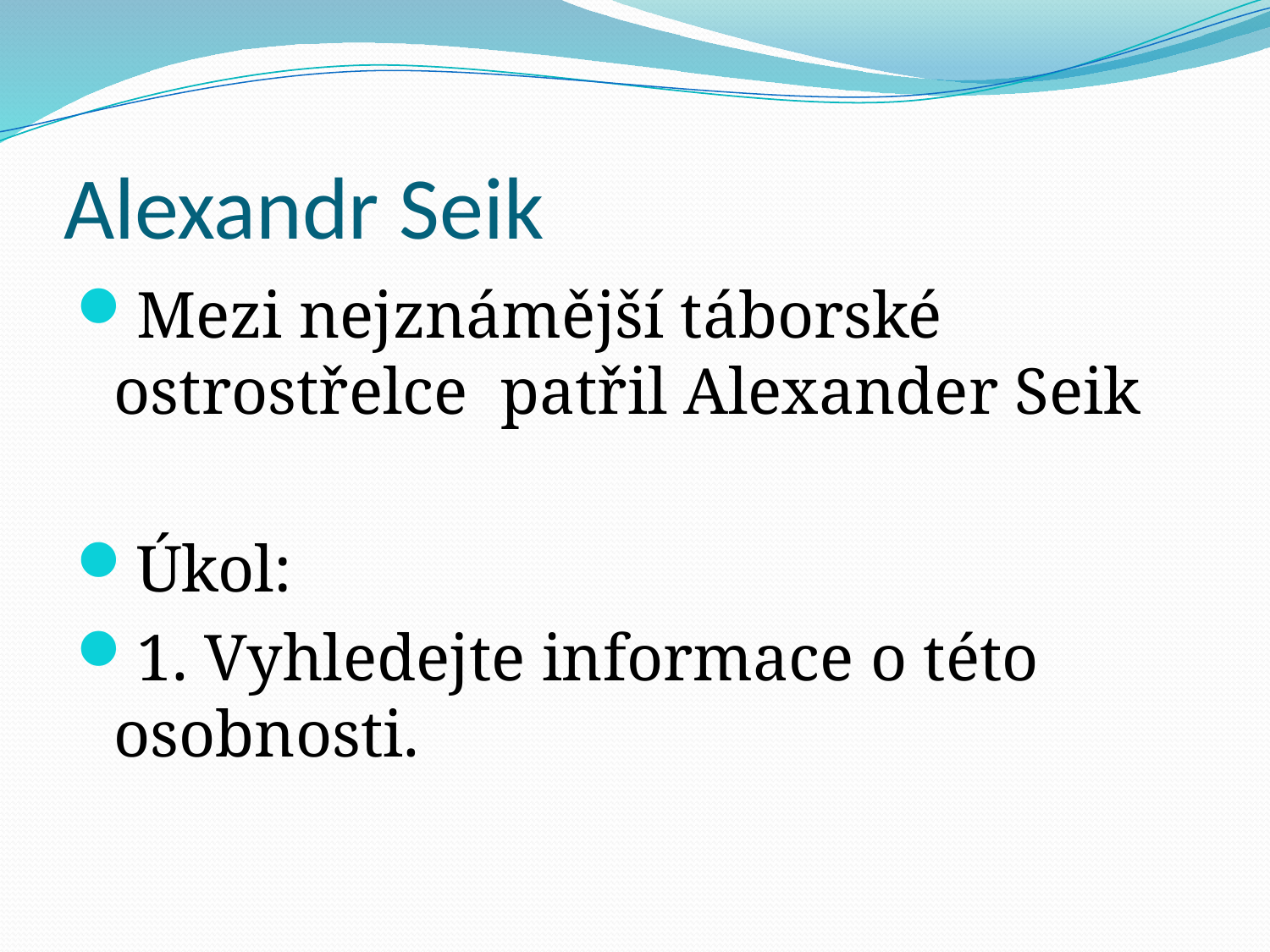

# Alexandr Seik
Mezi nejznámější táborské ostrostřelce  patřil Alexander Seik

Úkol:
1. Vyhledejte informace o této osobnosti.